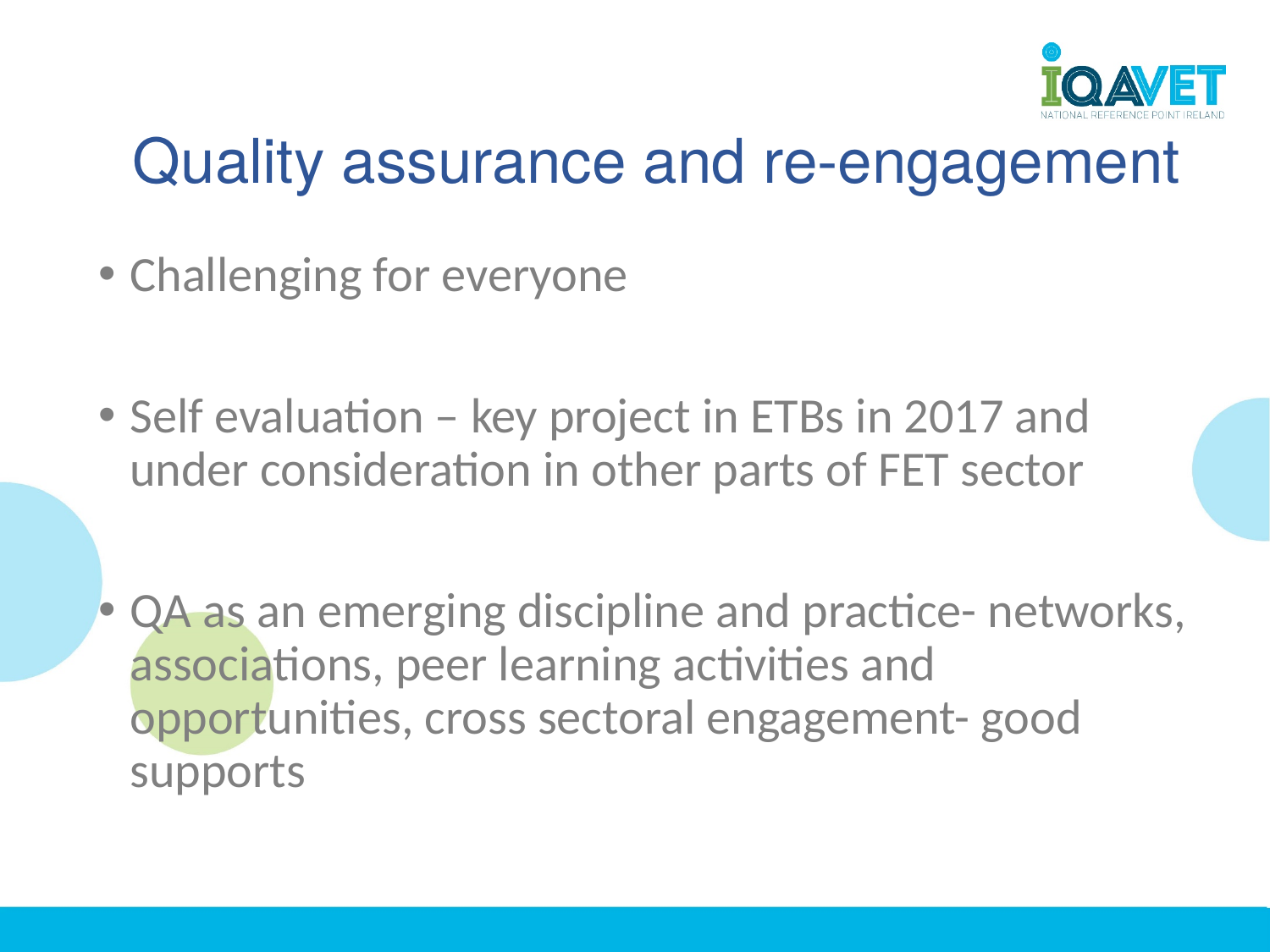

# Quality assurance and re-engagement
Challenging for everyone

Self evaluation – key project in ETBs in 2017 and under consideration in other parts of FET sector

QA as an emerging discipline and practice- networks, associations, peer learning activities and opportunities, cross sectoral engagement- good supports